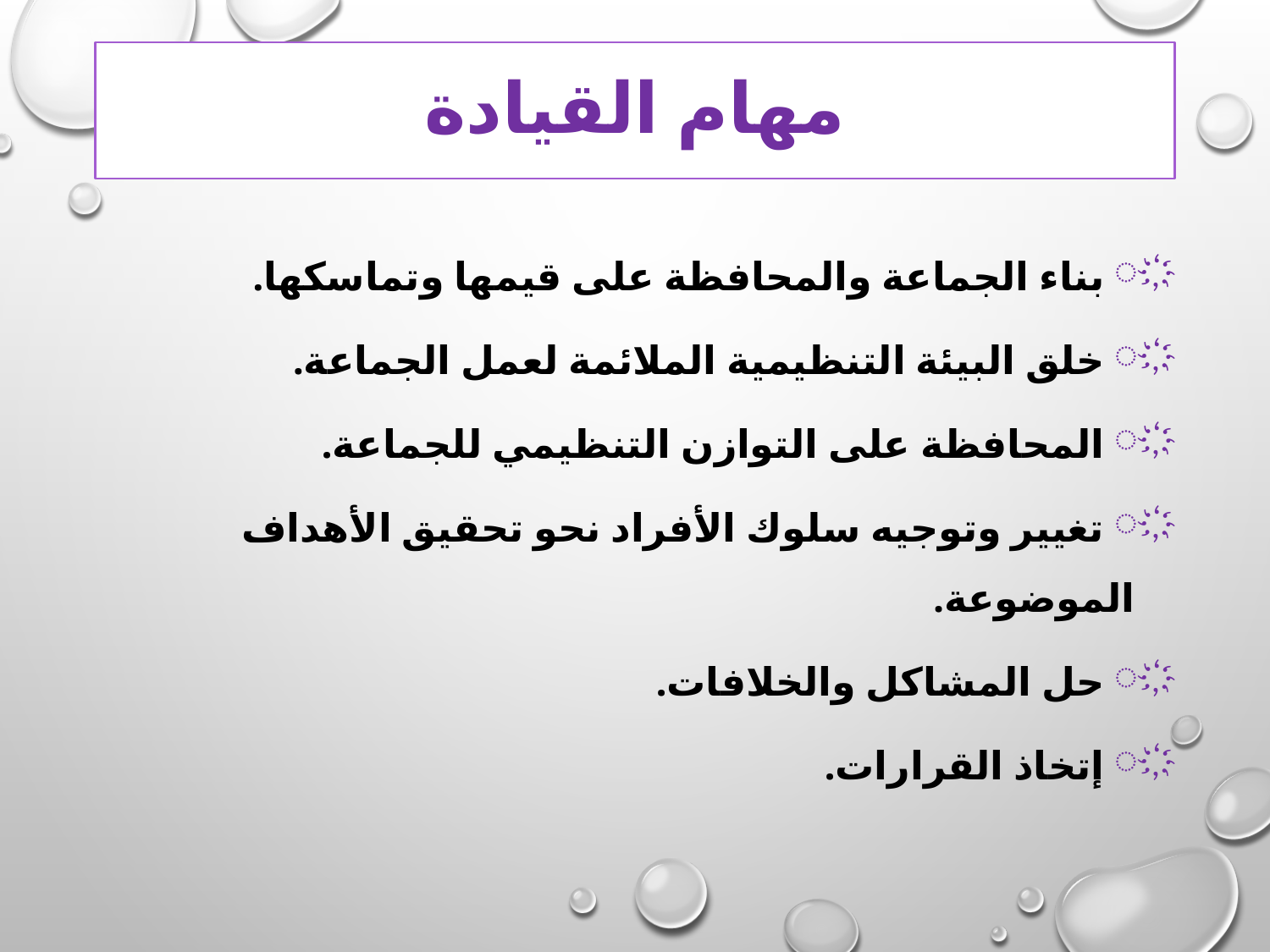

# مهام القيادة
 بناء الجماعة والمحافظة على قيمها وتماسكها.
 خلق البيئة التنظيمية الملائمة لعمل الجماعة.
 المحافظة على التوازن التنظيمي للجماعة.
 تغيير وتوجيه سلوك الأفراد نحو تحقيق الأهداف الموضوعة.
 حل المشاكل والخلافات.
 إتخاذ القرارات.